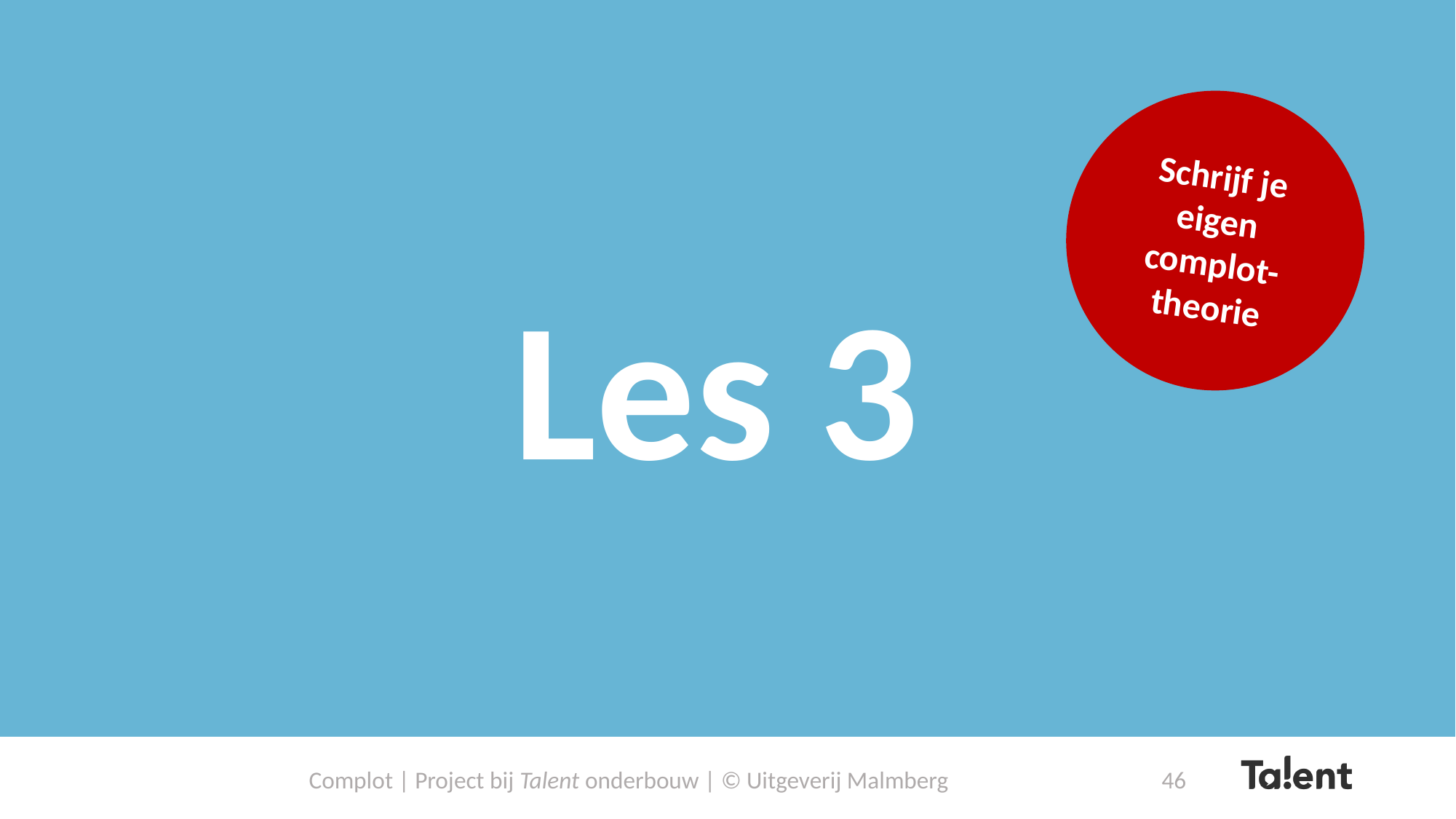

Schrijf je eigen complot-theorie
Les 3
Complot | Project bij Talent onderbouw | © Uitgeverij Malmberg
46